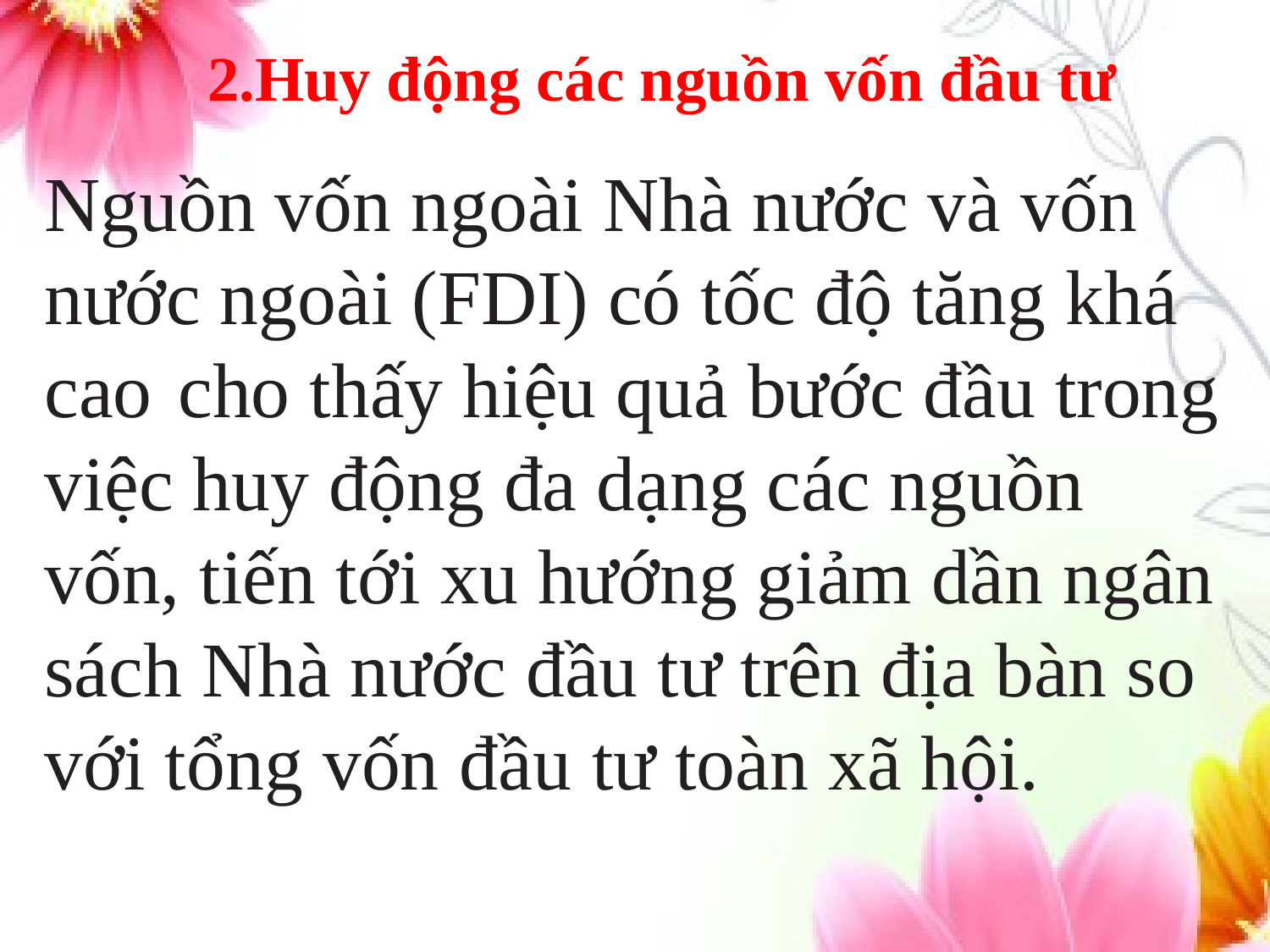

2.Huy động các nguồn vốn đầu tư
Nguồn vốn ngoài Nhà nước và vốn nước ngoài (FDI) có tốc độ tăng khá cao cho thấy hiệu quả bước đầu trong việc huy động đa dạng các nguồn vốn, tiến tới xu hướng giảm dần ngân sách Nhà nước đầu tư trên địa bàn so với tổng vốn đầu tư toàn xã hội.